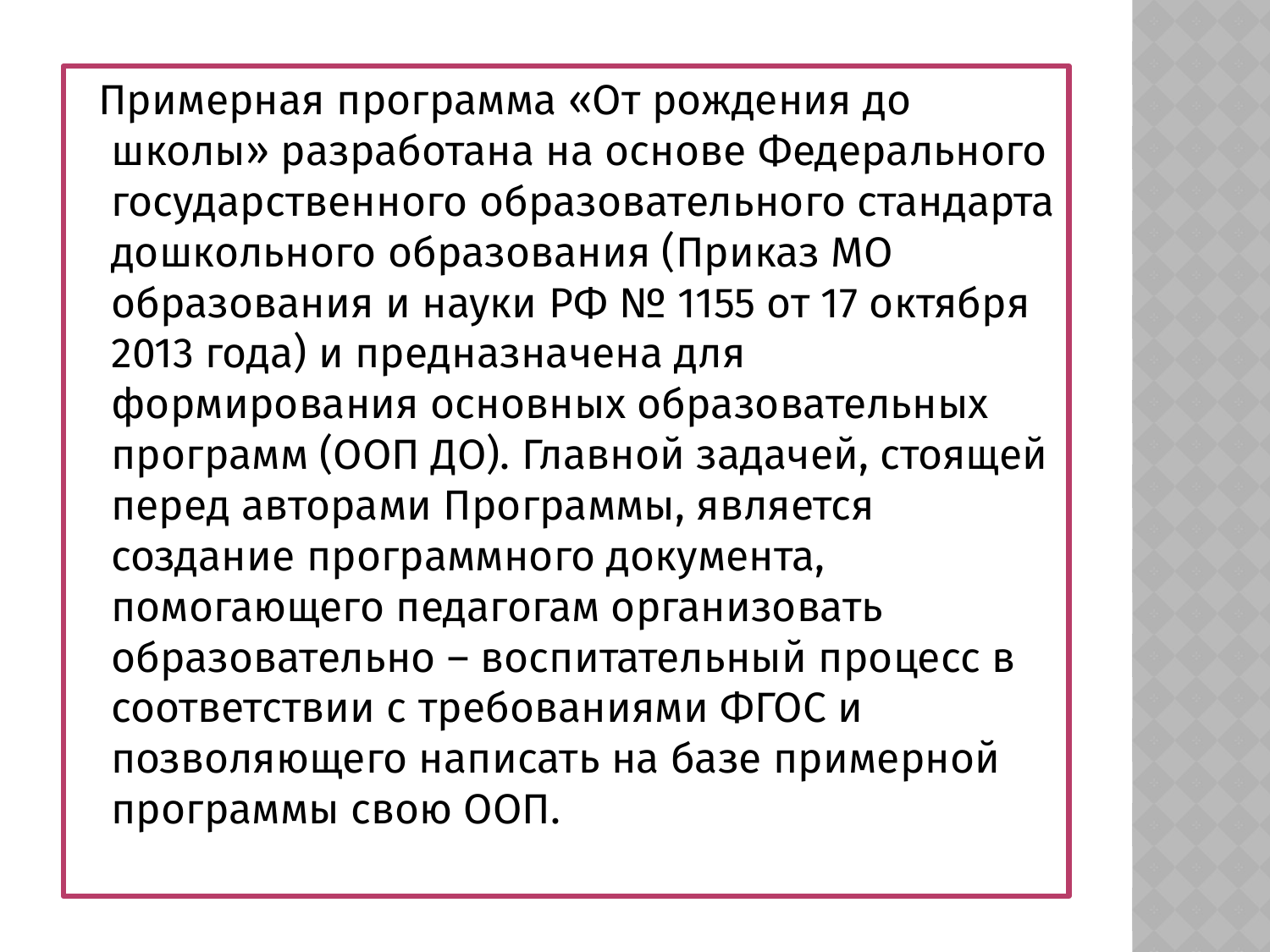

Примерная программа «От рождения до школы» разработана на основе Федерального государственного образовательного стандарта дошкольного образования (Приказ МО образования и науки РФ № 1155 от 17 октября 2013 года) и предназначена для формирования основных образовательных программ (ООП ДО). Главной задачей, стоящей перед авторами Программы, является создание программного документа, помогающего педагогам организовать образовательно – воспитательный процесс в соответствии с требованиями ФГОС и позволяющего написать на базе примерной программы свою ООП.